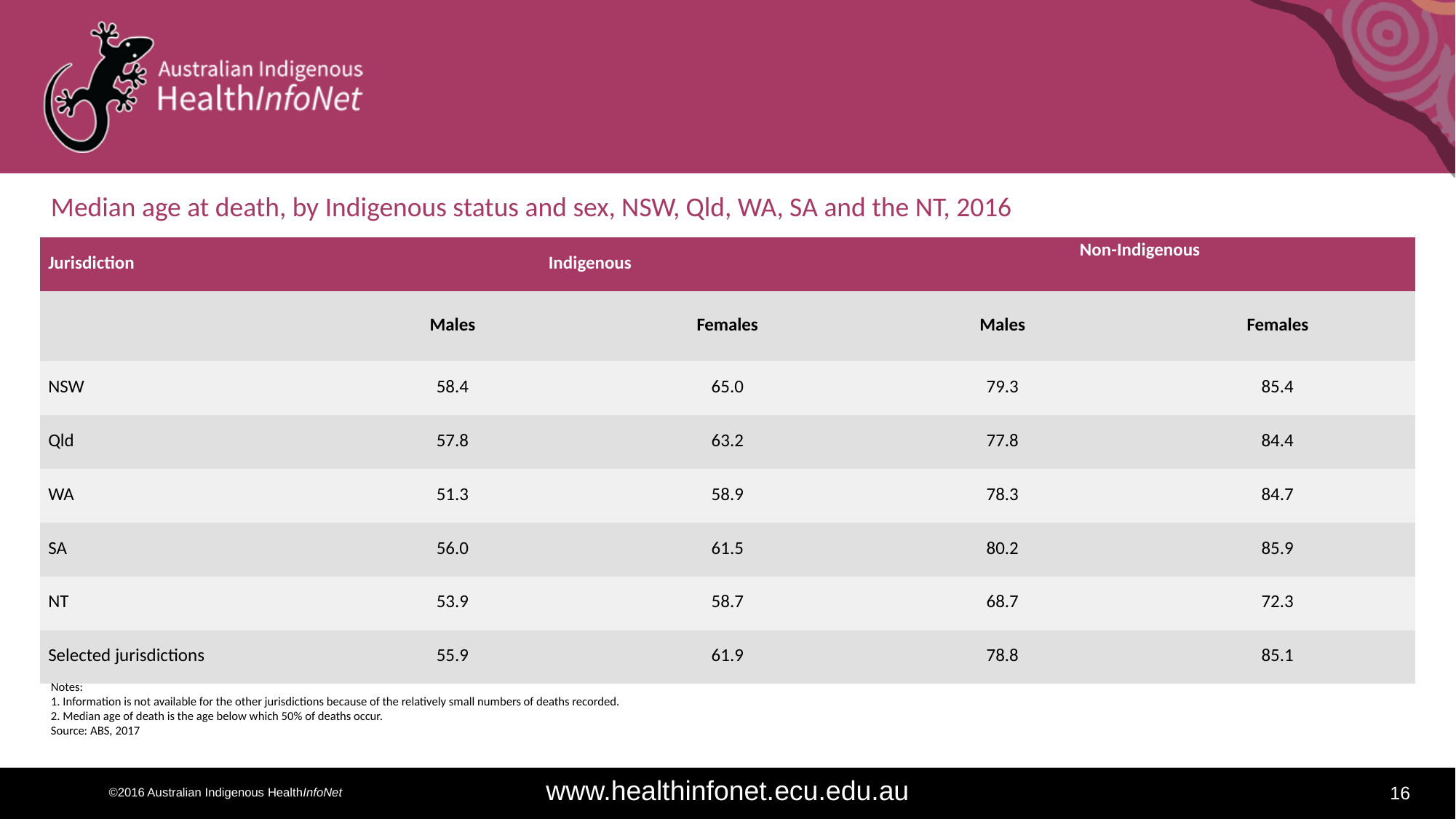

# Median age at death, by Indigenous status and sex, NSW, Qld, WA, SA and the NT, 2016
| Jurisdiction | Indigenous |  | Non-Indigenous |  |
| --- | --- | --- | --- | --- |
|  | Males | Females | Males | Females |
| NSW | 58.4 | 65.0 | 79.3 | 85.4 |
| Qld | 57.8 | 63.2 | 77.8 | 84.4 |
| WA | 51.3 | 58.9 | 78.3 | 84.7 |
| SA | 56.0 | 61.5 | 80.2 | 85.9 |
| NT | 53.9 | 58.7 | 68.7 | 72.3 |
| Selected jurisdictions | 55.9 | 61.9 | 78.8 | 85.1 |
Notes:
1. Information is not available for the other jurisdictions because of the relatively small numbers of deaths recorded.
2. Median age of death is the age below which 50% of deaths occur.
Source: ABS, 2017